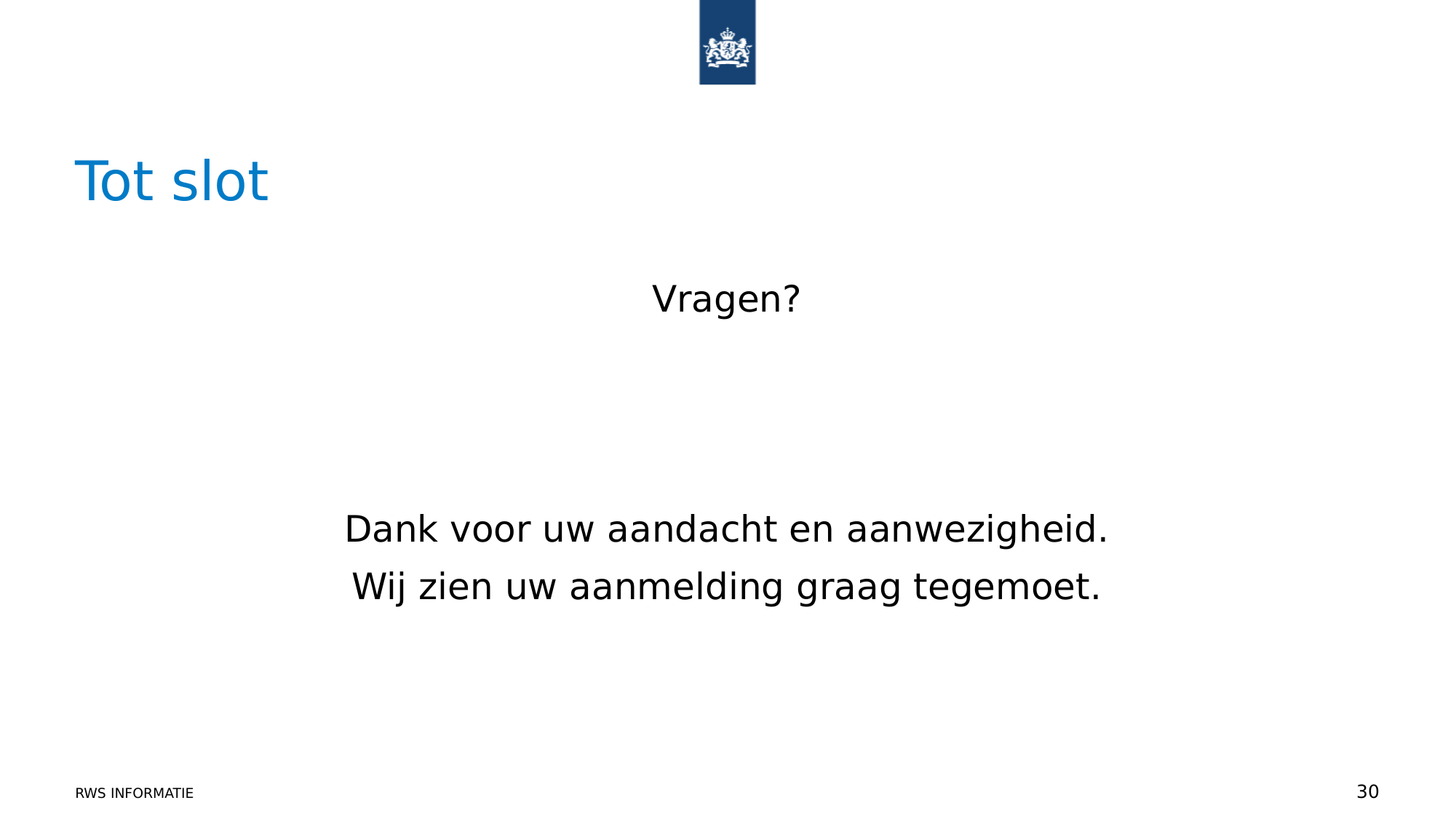

# Tot slot
Vragen?

Dank voor uw aandacht en aanwezigheid.
Wij zien uw aanmelding graag tegemoet.
RWS Informatie
30